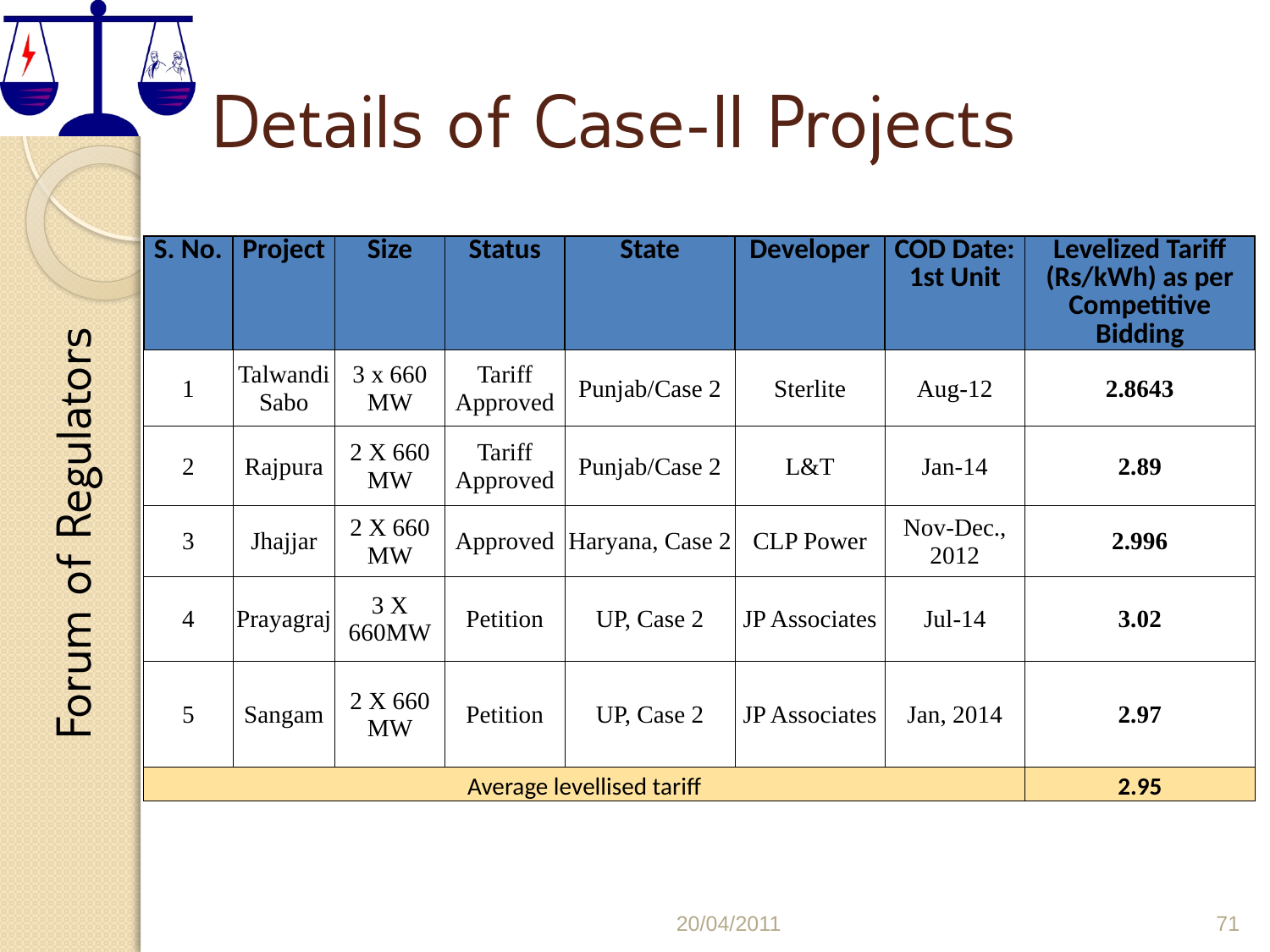

# Details of Case-II Projects
| S. No. | Project | Size | Status | State | Developer | COD Date: 1st Unit | Levelized Tariff (Rs/kWh) as per Competitive Bidding |
| --- | --- | --- | --- | --- | --- | --- | --- |
| 1 | Talwandi Sabo | 3 x 660 MW | Tariff Approved | Punjab/Case 2 | Sterlite | Aug-12 | 2.8643 |
| 2 | Rajpura | 2 X 660 MW | Tariff Approved | Punjab/Case 2 | L&T | Jan-14 | 2.89 |
| 3 | Jhajjar | 2 X 660 MW | Approved | Haryana, Case 2 | CLP Power | Nov-Dec., 2012 | 2.996 |
| 4 | Prayagraj | 3 X 660MW | Petition | UP, Case 2 | JP Associates | Jul-14 | 3.02 |
| 5 | Sangam | 2 X 660 MW | Petition | UP, Case 2 | JP Associates | Jan, 2014 | 2.97 |
| Average levellised tariff |  |  |  |  |  |  | 2.95 |
20/04/2011
71